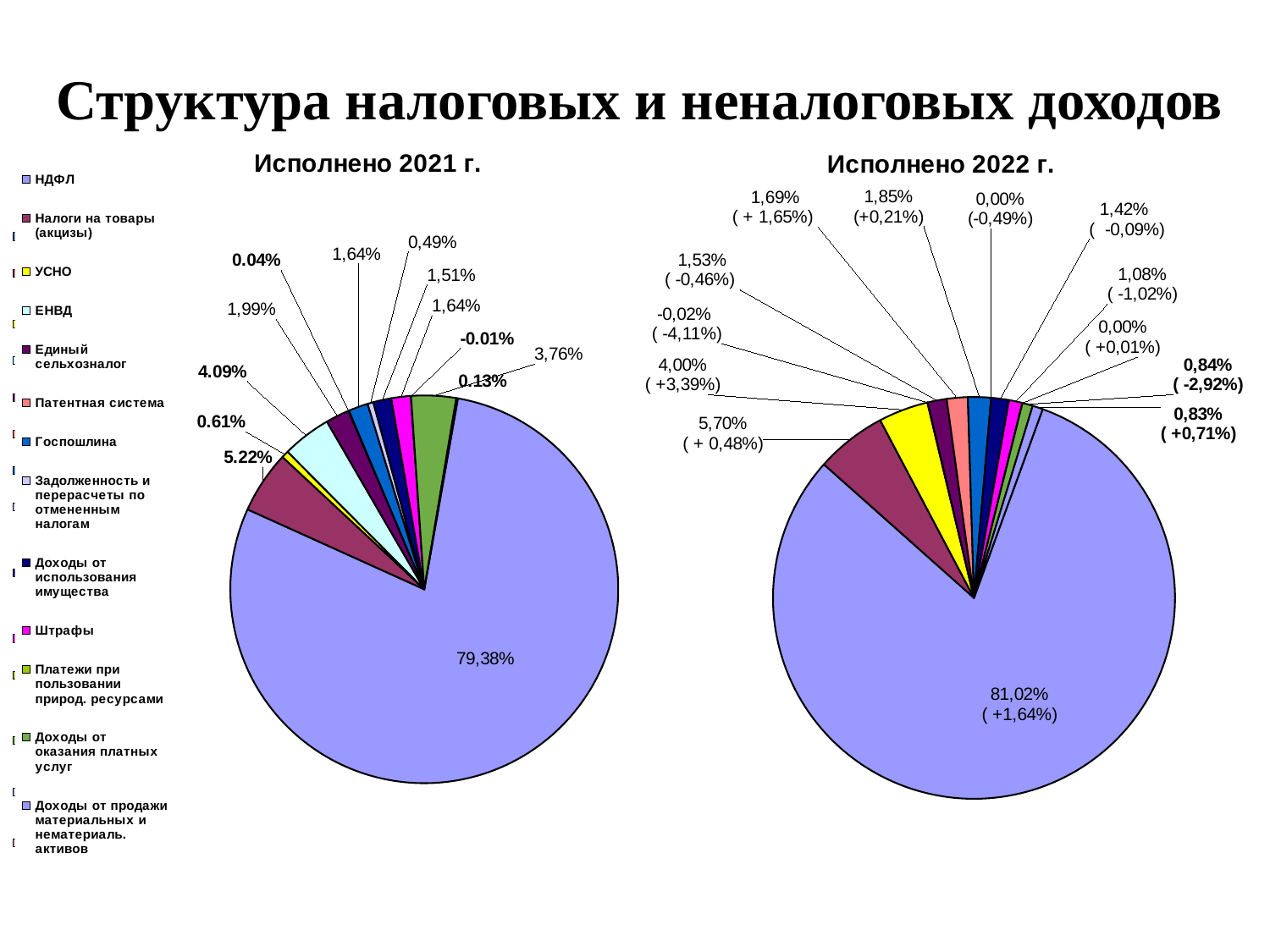

# Структура налоговых и неналоговых доходов

### Chart:  Исполнено 2021 г.

| Category | исполнено 2021 г. |
|---|---|
| НДФЛ | 0.7938187560432891 |
| Налоги на товары (акцизы) | 0.0521962548392571 |
| УСНО | 0.006058699666571683 |
| ЕНВД | 0.04093550247652599 |
| Единый сельхозналог | 0.019916989195696042 |
| Патентная система | 0.0004137323617900771 |
| Госпошлина | 0.016399048193529046 |
| Задолженность и перерасчеты по отмененным налогам | 0.0049 |
| Доходы от использования имущества  | 0.015084472559965024 |
| Штрафы | 0.01636246465221053 |
| Платежи при пользовании природ. ресурсами   | -6.576578815063325e-05 |
| Доходы от оказания платных услуг | 0.037614118709362265 |
| Доходы от продажи материальных и нематериаль. активов  | 0.0012572684676835691 |

### Chart:   Исполнено 2022 г.

| Category | исполнено 2022 г. |
|---|---|
| НДФЛ | 0.8102289022643511 |
| Налоги на товары (акцизы) | 0.05696790206661087 |
| УСНО | 0.04 |
| ЕНВД | -0.0002134524521708549 |
| Единый сельхозналог | 0.015328042320082733 |
| Патентная система | 0.0169 |
| Госпошлина | 0.01851745989241796 |
| Задолженность и перерасчеты по отмененным налогам | -5.014544686864249e-07 |
| Доходы от использования имущества  | 0.014228185518763842 |
| Штрафы | 0.010828742099793785 |
| Платежи при пользовании природными ресурсами   | 4.8223204738677864e-05 |
| Доходы от оказания платных услуг | 0.008423682892228909 |
| Доходы от продажи материальных и нематериальных активов  | 0.00834637532830642 |

### Chart:   Исполнено 2018 г.

| Category |
|---|

### Chart:  Исполнено 2017 г.

| Category |
|---|

### Chart:  Исполнено 2021 г.

| Category | исполнено 2019 г. |
|---|---|
| НДФЛ | 0.7695401762462027 |
| Налоги на товары (акцизы) | 0.062332428657481634 |
| УСНО | 0.00891386326386884 |
| ЕНВД | 0.05730109077552547 |
| Единый сельхозналог | 0.017832126777208655 |
| Патентная система | 0.0016202181736324562 |
| Госпошлина | 0.016054889175085244 |
| Задолженность и перерасчеты по отмененным налогам | 1.7600997883943202e-05 |
| Доходы от использования имущества  | 0.01971774947156478 |
| Штрафы | 0.026637720744883506 |
| Платежи при пользовании природ. ресурсами   | 0.0005306932454086291 |
| Доходы от оказания платных услуг | 0.018404506596552943 |
| Прочие неналоговые доходы | 0.0 |
| Доходы от продажи материальных и нематериаль. активов  | 0.0010969358747012776 |

### Chart:   Исполнено 2022 г.

| Category | исполнено 2020 г. |
|---|---|
| НДФЛ | 0.7938187560432896 |
| Налоги на товары (акцизы) | 0.05219625483925714 |
| УСНО | 0.006058699666571689 |
| ЕНВД | 0.040935502476525956 |
| Единый сельхозналог | 0.019916989195696056 |
| Патентная система | 0.00041373236179007743 |
| Госпошлина | 0.016399048193529046 |
| Задолженность и перерасчеты по отмененным налогам | 7.612760043160132e-06 |
| Доходы от использования имущества  | 0.015084472559965034 |
| Штрафы | 0.016362464652210546 |
| Платежи при пользовании природными ресурсами   | -6.576578815063337e-05 |
| Доходы от оказания платных услуг | 0.03761411870936229 |
| Прочие неналоговые доходы | 8.458622270177928e-07 |
| Доходы от продажи материальных и нематериальных активов  | 0.0012572684676835691 |